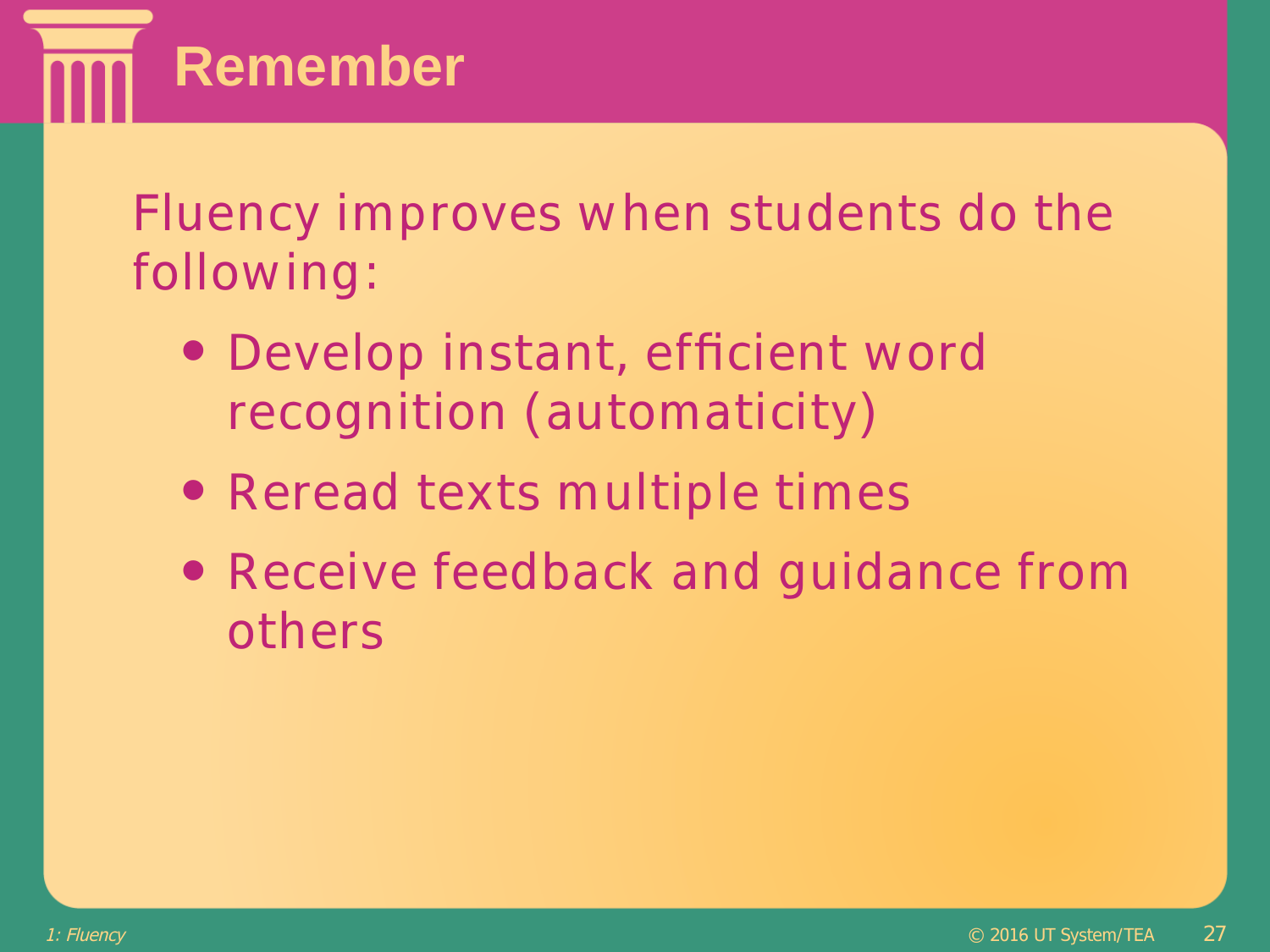

# Remember
Fluency improves when students do the following:
Develop instant, efficient word recognition (automaticity)
Reread texts multiple times
Receive feedback and guidance from others